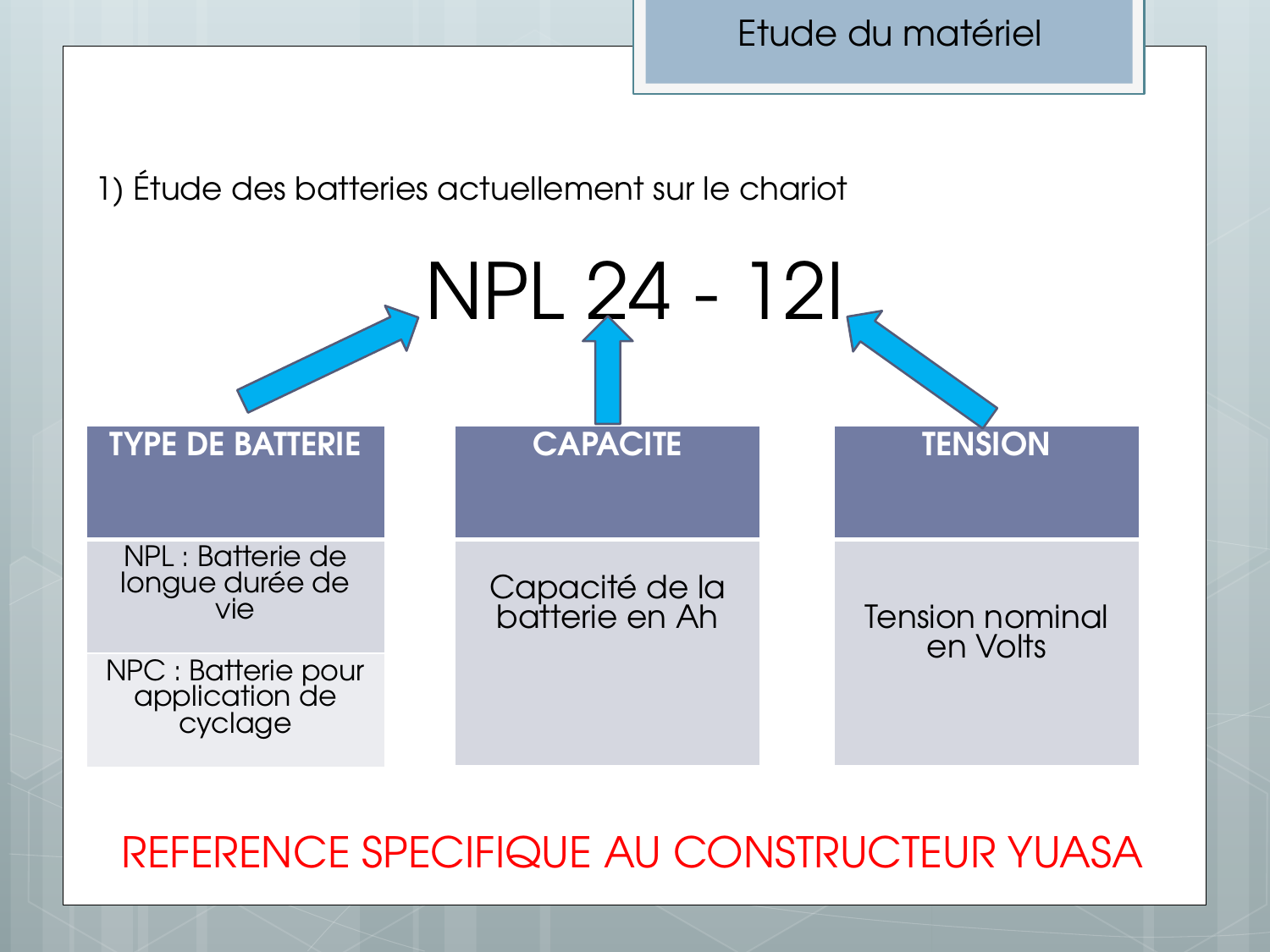

Etude du matériel
1) Étude des batteries actuellement sur le chariot
NPL 24 - 12I

| TYPE DE BATTERIE |
| --- |
| NPL : Batterie de longue durée de vie |
| NPC : Batterie pour application de cyclage |
| CAPACITE |
| --- |
| Capacité de la batterie en Ah |
| TENSION |
| --- |
| Tension nominal en Volts |
REFERENCE SPECIFIQUE AU CONSTRUCTEUR YUASA